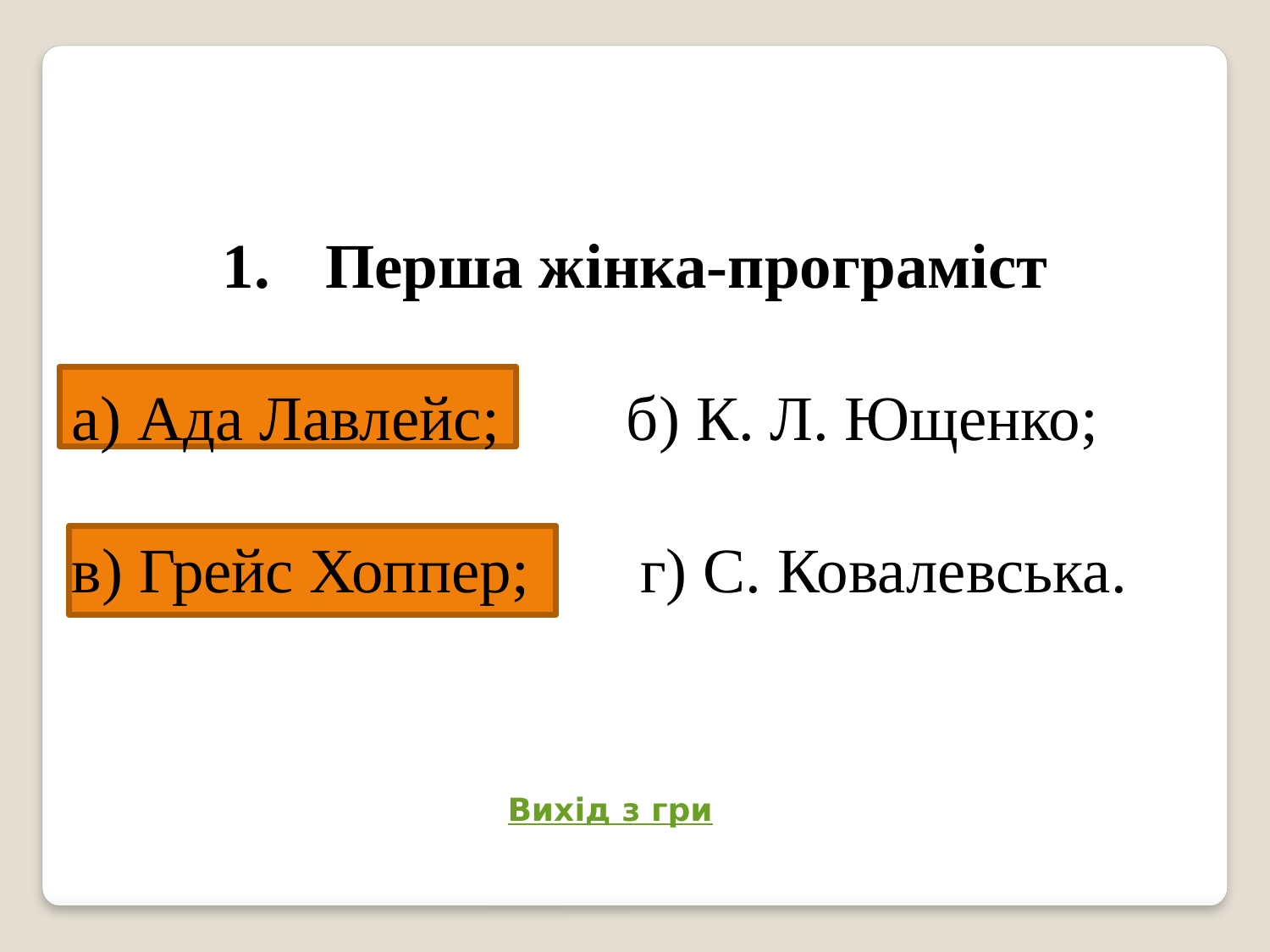

Перша жінка-програміст

а) Ада Лавлейс;        б) К. Л. Ющенко;

в) Грейс Хоппер;       г) С. Ковалевська.

Вихід з гри